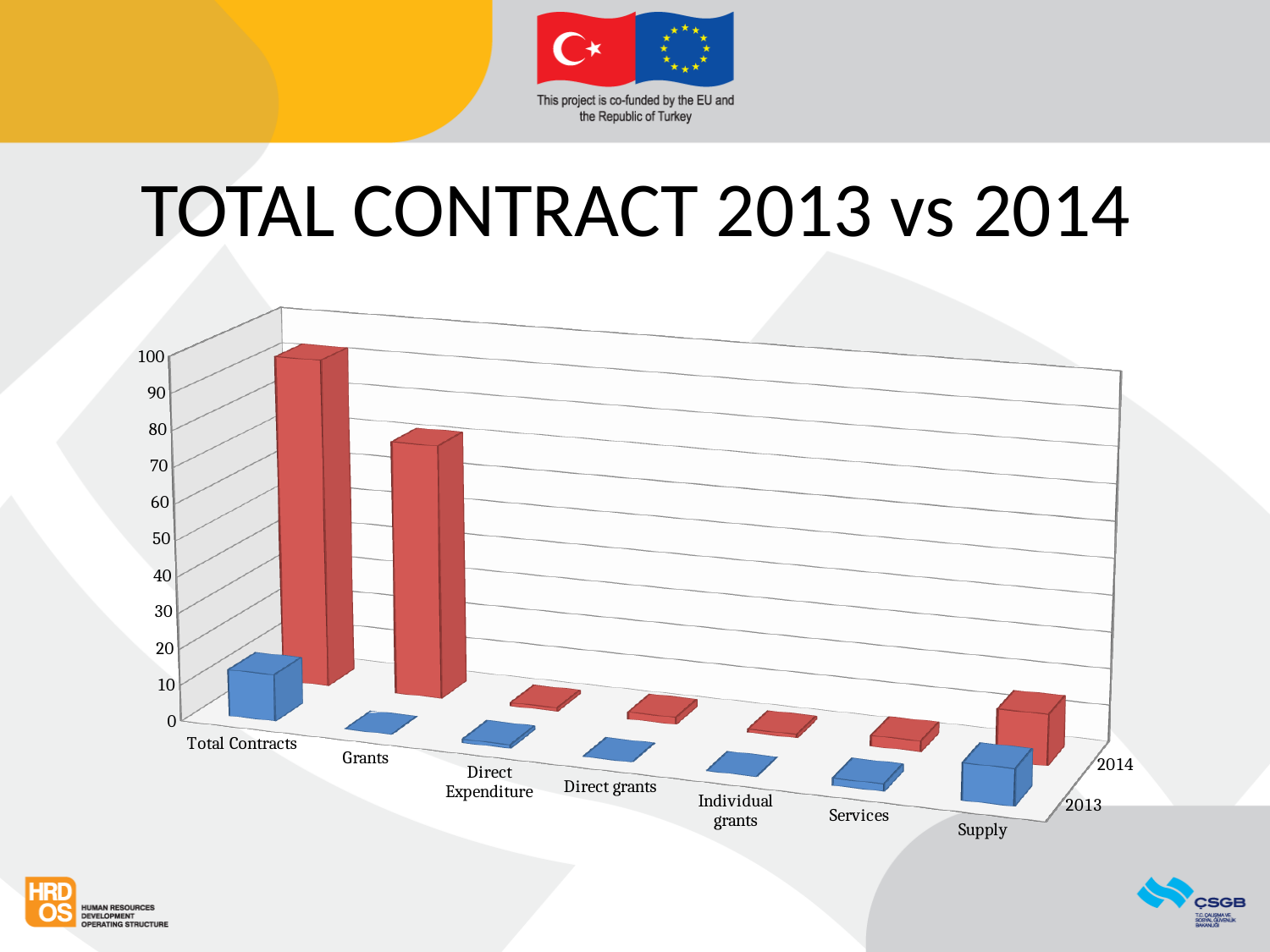

# TOTAL CONTRACT 2013 vs 2014

[unsupported chart]